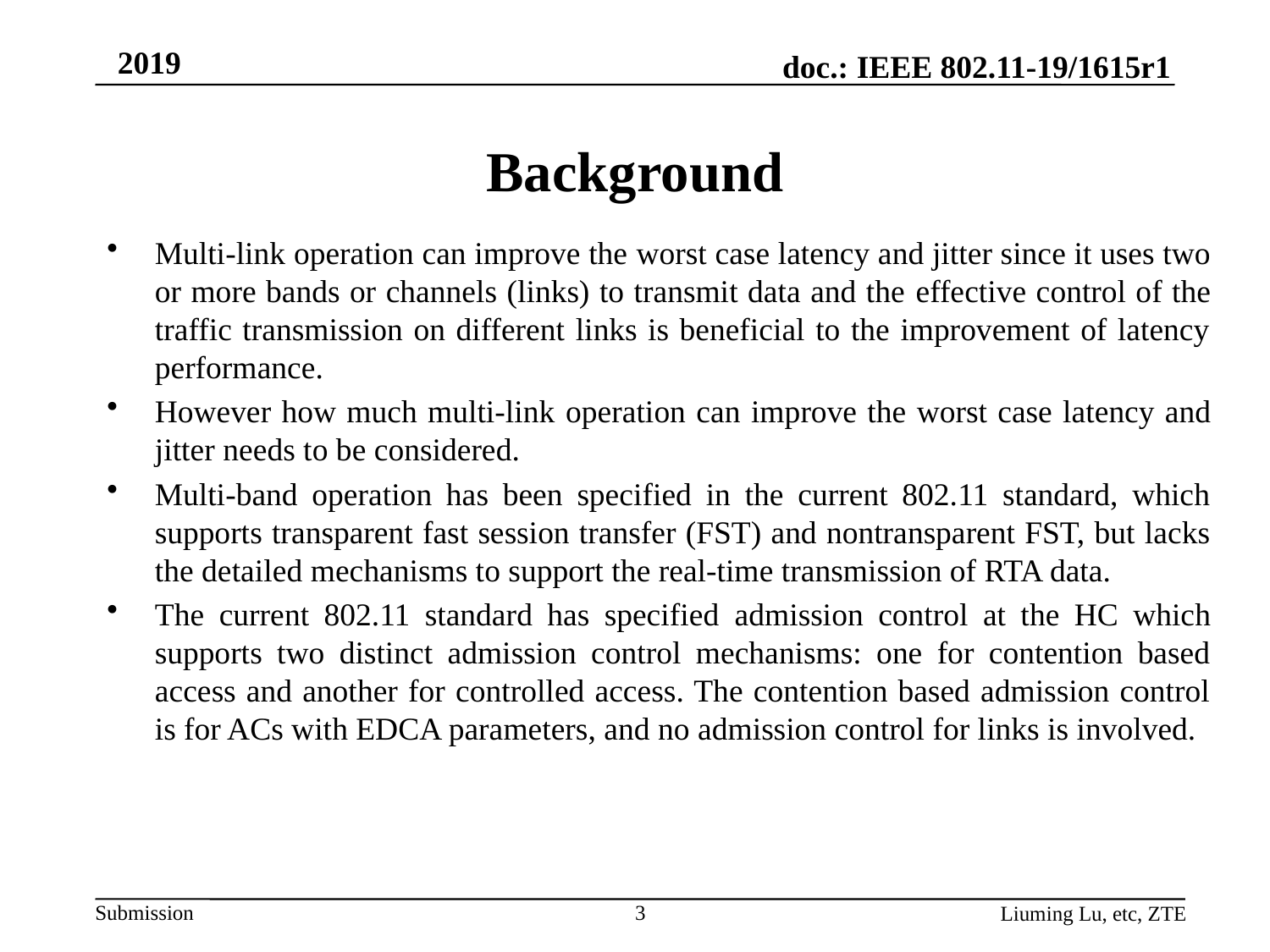

# Background
Multi-link operation can improve the worst case latency and jitter since it uses two or more bands or channels (links) to transmit data and the effective control of the traffic transmission on different links is beneficial to the improvement of latency performance.
However how much multi-link operation can improve the worst case latency and jitter needs to be considered.
Multi-band operation has been specified in the current 802.11 standard, which supports transparent fast session transfer (FST) and nontransparent FST, but lacks the detailed mechanisms to support the real-time transmission of RTA data.
The current 802.11 standard has specified admission control at the HC which supports two distinct admission control mechanisms: one for contention based access and another for controlled access. The contention based admission control is for ACs with EDCA parameters, and no admission control for links is involved.

3
Liuming Lu, etc, ZTE